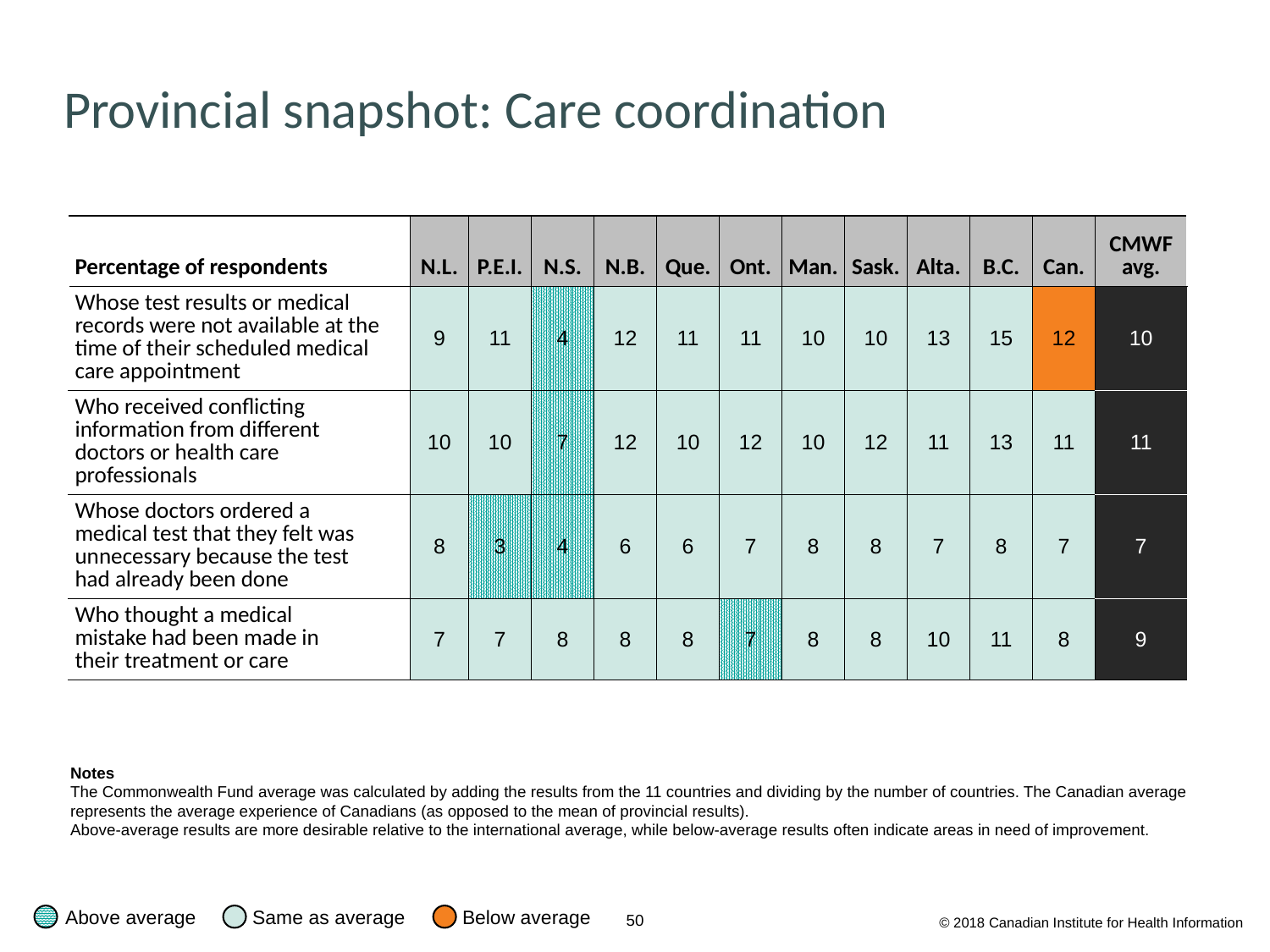

# Provincial snapshot: Care coordination
| Percentage of respondents | N.L. | P.E.I. | N.S. | N.B. | Que. | Ont. | Man. | Sask. | Alta. | B.C. | Can. | CMWF avg. |
| --- | --- | --- | --- | --- | --- | --- | --- | --- | --- | --- | --- | --- |
| Whose test results or medical records were not available at the time of their scheduled medical care appointment | 9 | 11 | 4 | 12 | 11 | 11 | 10 | 10 | 13 | 15 | 12 | 10 |
| Who received conflicting information from different doctors or health care professionals | 10 | 10 | 7 | 12 | 10 | 12 | 10 | 12 | 11 | 13 | 11 | 11 |
| Whose doctors ordered a medical test that they felt was unnecessary because the test had already been done | 8 | 3 | 4 | 6 | 6 | 7 | 8 | 8 | 7 | 8 | 7 | 7 |
| Who thought a medical mistake had been made in their treatment or care | 7 | 7 | 8 | 8 | 8 | 7 | 8 | 8 | 10 | 11 | 8 | 9 |
Notes
The Commonwealth Fund average was calculated by adding the results from the 11 countries and dividing by the number of countries. The Canadian average represents the average experience of Canadians (as opposed to the mean of provincial results).
Above-average results are more desirable relative to the international average, while below-average results often indicate areas in need of improvement.

Below average

Above average

Same as average

© 2018 Canadian Institute for Health Information
50